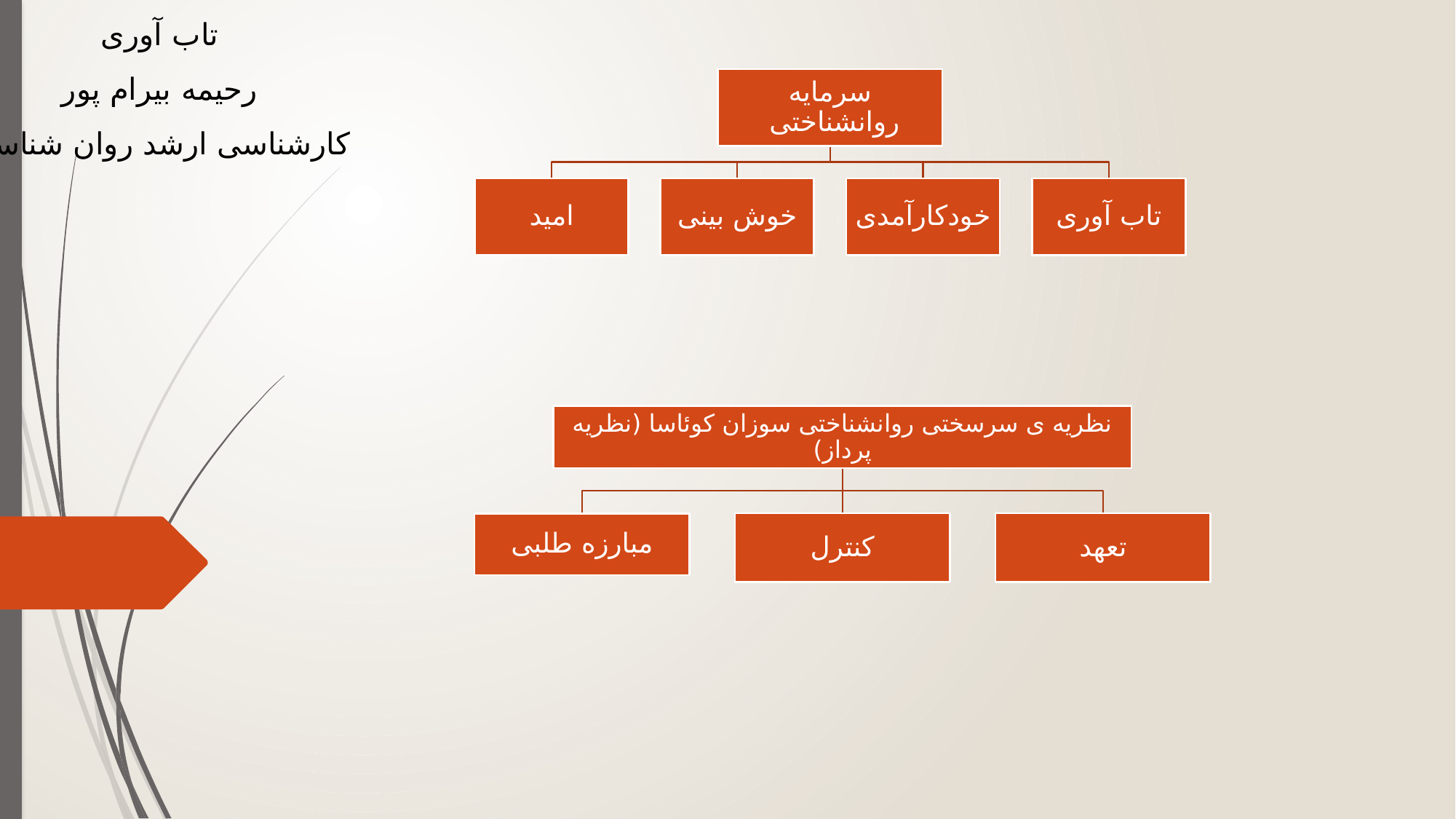

تاب آوری
رحیمه بیرام پور
کارشناسی ارشد روان شناسی
سرمایه روانشناختی
امید
خوش بینی
خودکارآمدی
تاب آوری
نظریه ی سرسختی روانشناختی سوزان کوئاسا (نظریه پرداز)
مبارزه طلبی
کنترل
تعهد